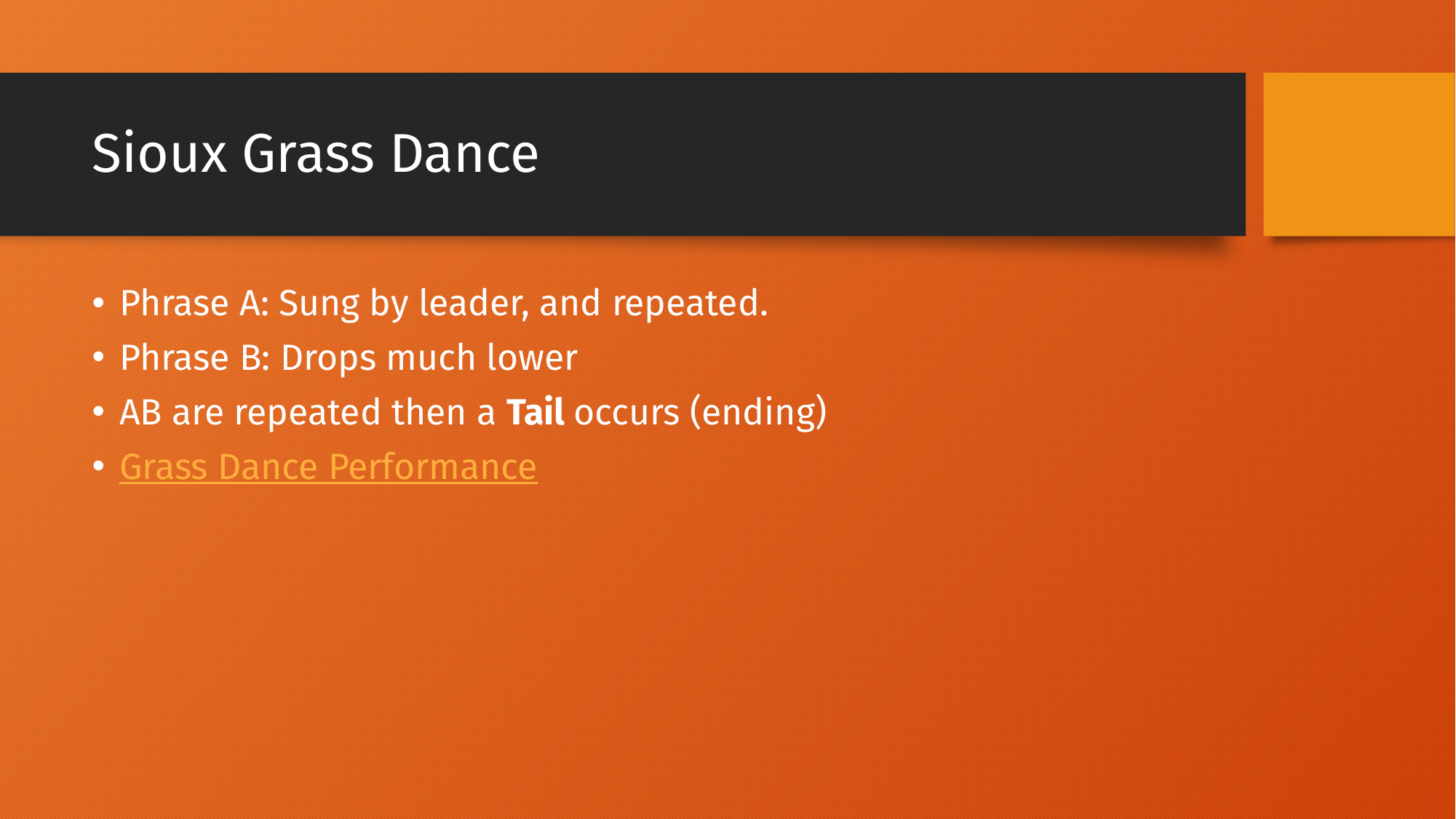

# Sioux Grass Dance
Phrase A: Sung by leader, and repeated.
Phrase B: Drops much lower
AB are repeated then a Tail occurs (ending)
Grass Dance Performance